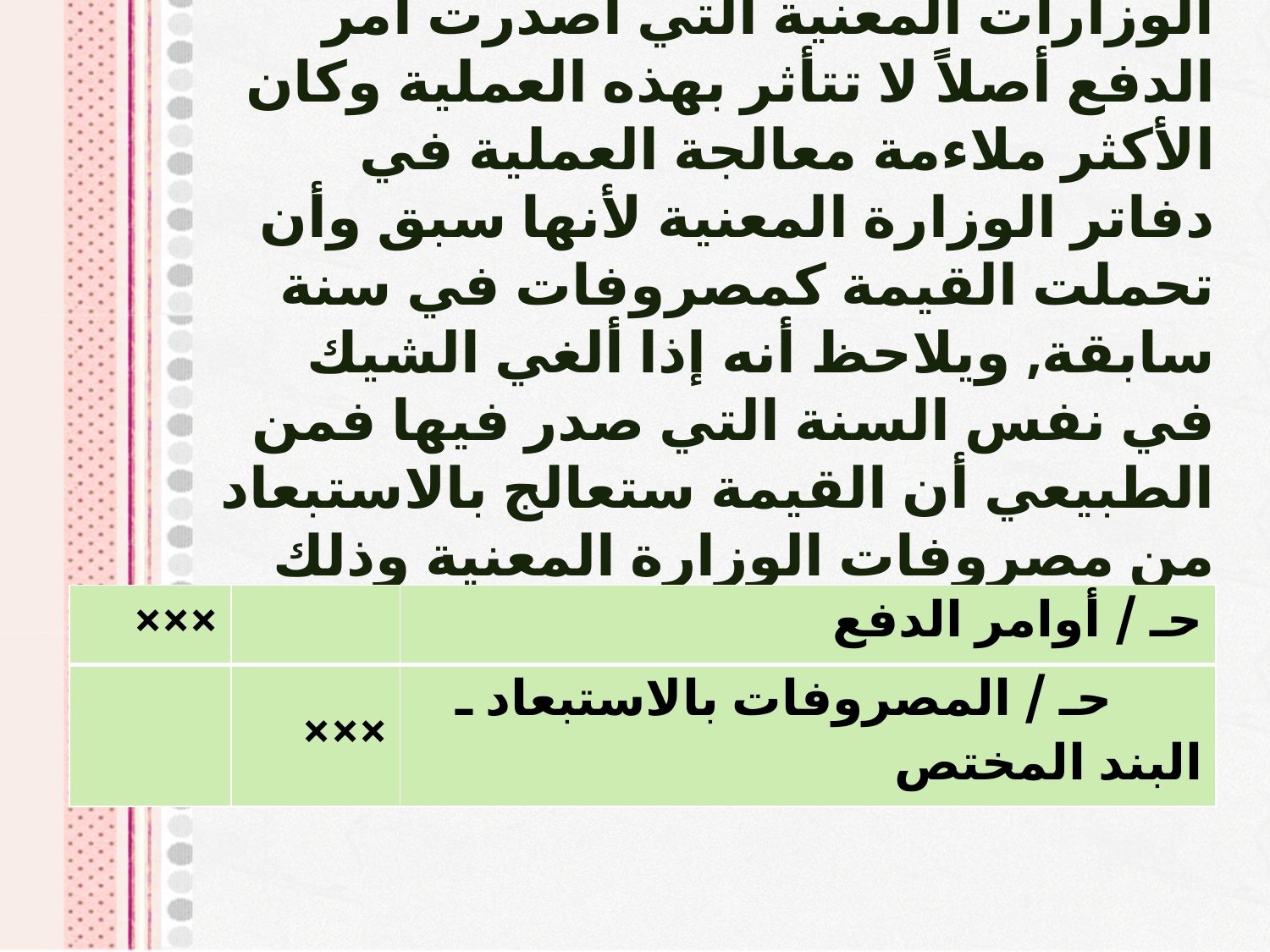

ويلاحظ من القيود السابقة أن الوزارات المعنية التي أصدرت أمر الدفع أصلاً لا تتأثر بهذه العملية وكان الأكثر ملاءمة معالجة العملية في دفاتر الوزارة المعنية لأنها سبق وأن تحملت القيمة كمصروفات في سنة سابقة, ويلاحظ أنه إذا ألغي الشيك في نفس السنة التي صدر فيها فمن الطبيعي أن القيمة ستعالج بالاستبعاد من مصروفات الوزارة المعنية وذلك بالقيد التالي:
| ××× |  | حـ / أوامر الدفع |
| --- | --- | --- |
|  | ××× | حـ / المصروفات بالاستبعاد ـ البند المختص |